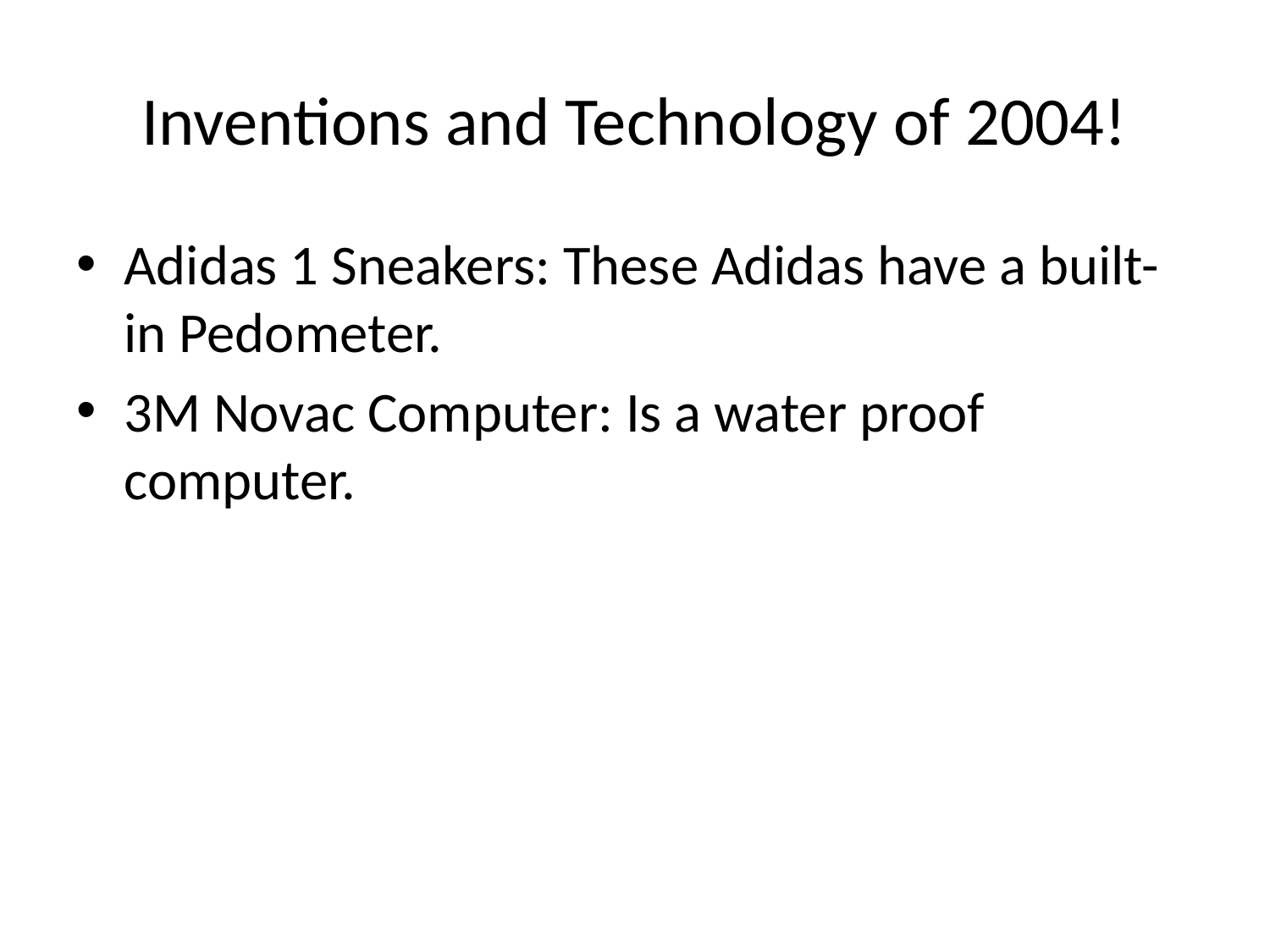

# Inventions and Technology of 2004!
Adidas 1 Sneakers: These Adidas have a built-in Pedometer.
3M Novac Computer: Is a water proof computer.